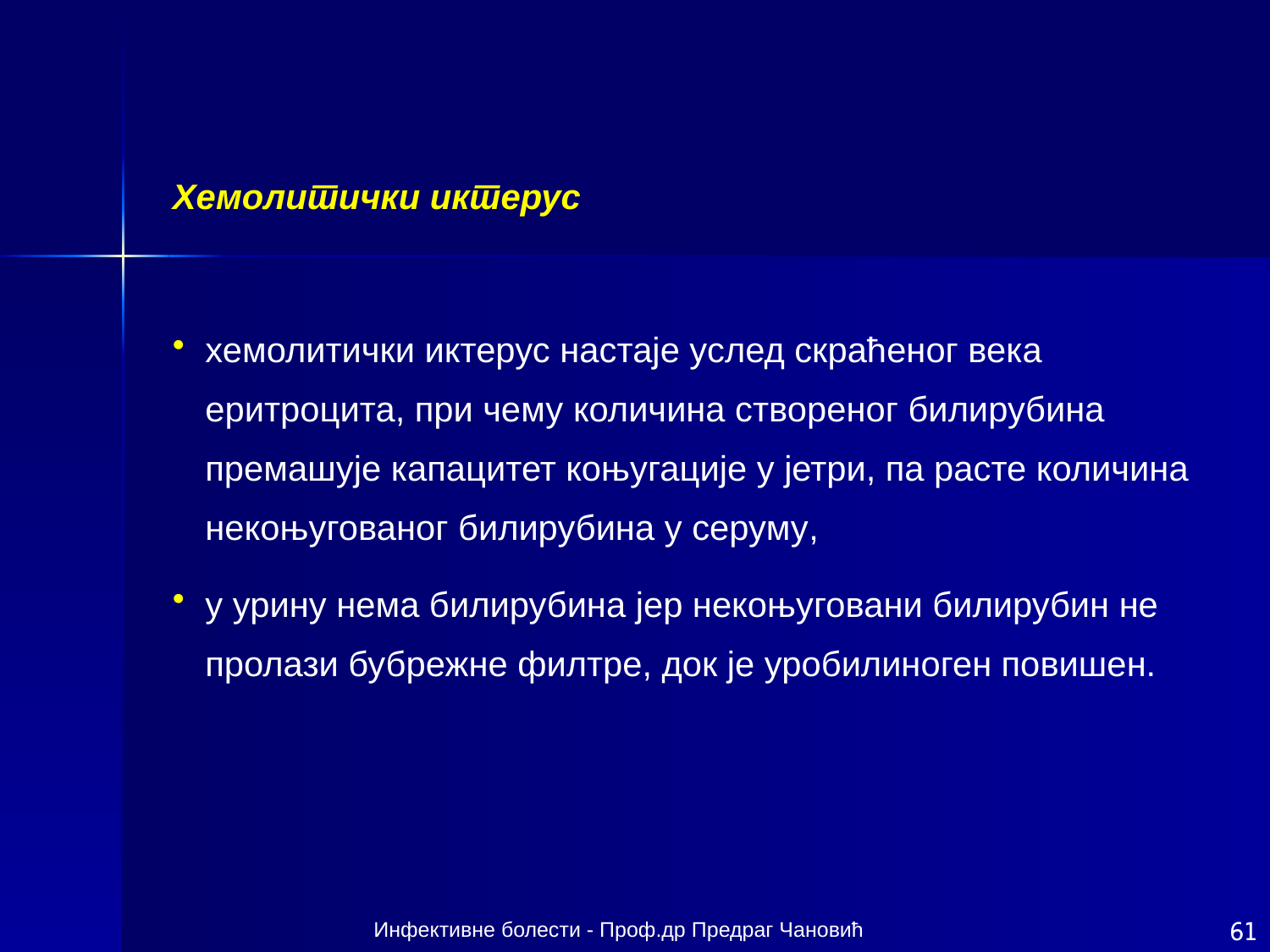

Хемолитички иктерус

хемолитички иктерус настаје услед скраћеног века еритроцита, при чему количина створеног билирубина премашује капацитет коњугације у јетри, па расте количина некоњугованог билирубина у серуму,
у урину нема билирубина јер некоњуговани билирубин не пролази бубрежне филтре, док је уробилиноген повишен.
Инфективне болести - Проф.др Предраг Чановић
61